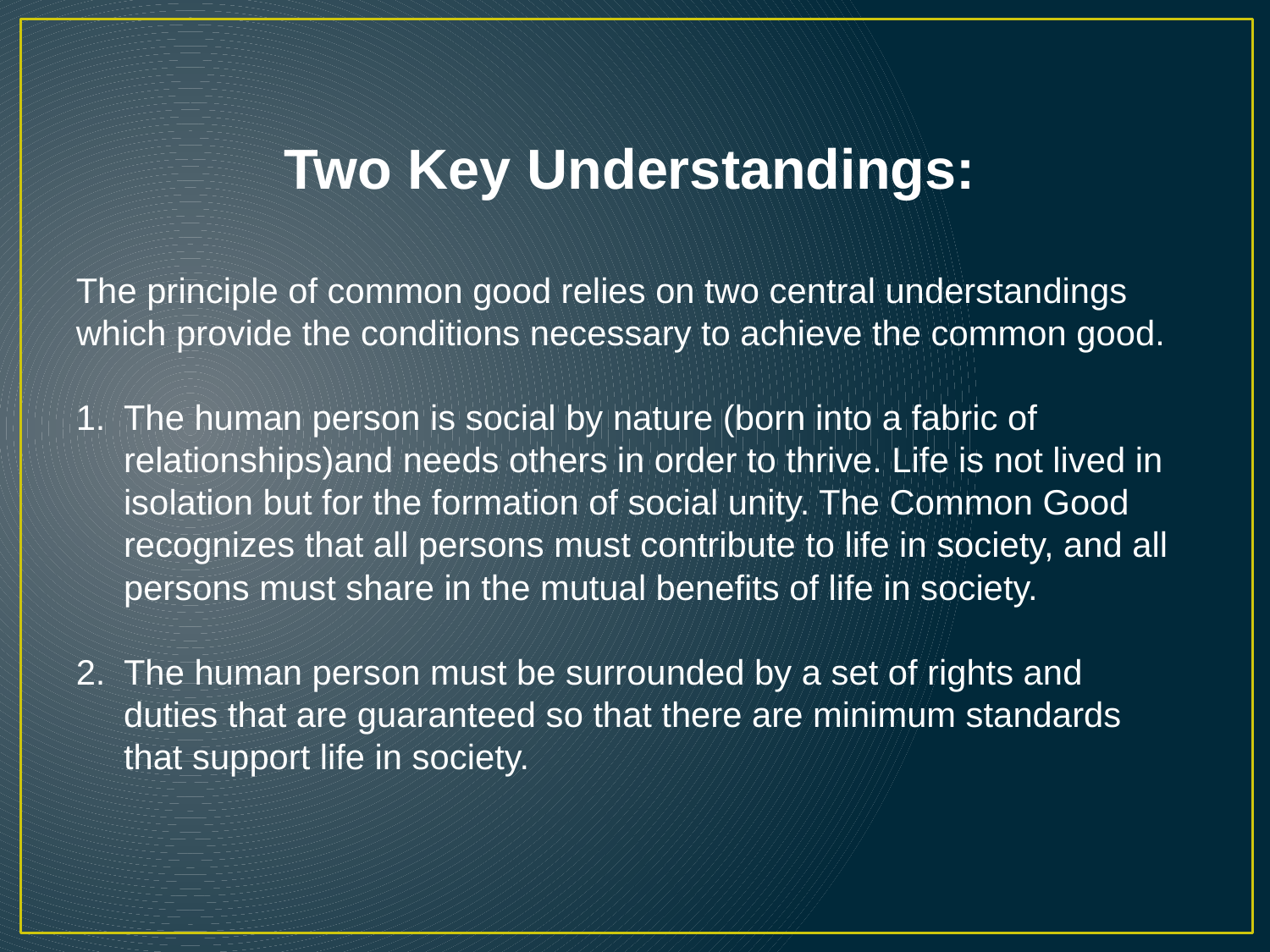

Two Key Understandings:

The principle of common good relies on two central understandings which provide the conditions necessary to achieve the common good.

The human person is social by nature (born into a fabric of relationships)and needs others in order to thrive. Life is not lived in isolation but for the formation of social unity. The Common Good recognizes that all persons must contribute to life in society, and all persons must share in the mutual benefits of life in society.

The human person must be surrounded by a set of rights and duties that are guaranteed so that there are minimum standards that support life in society.